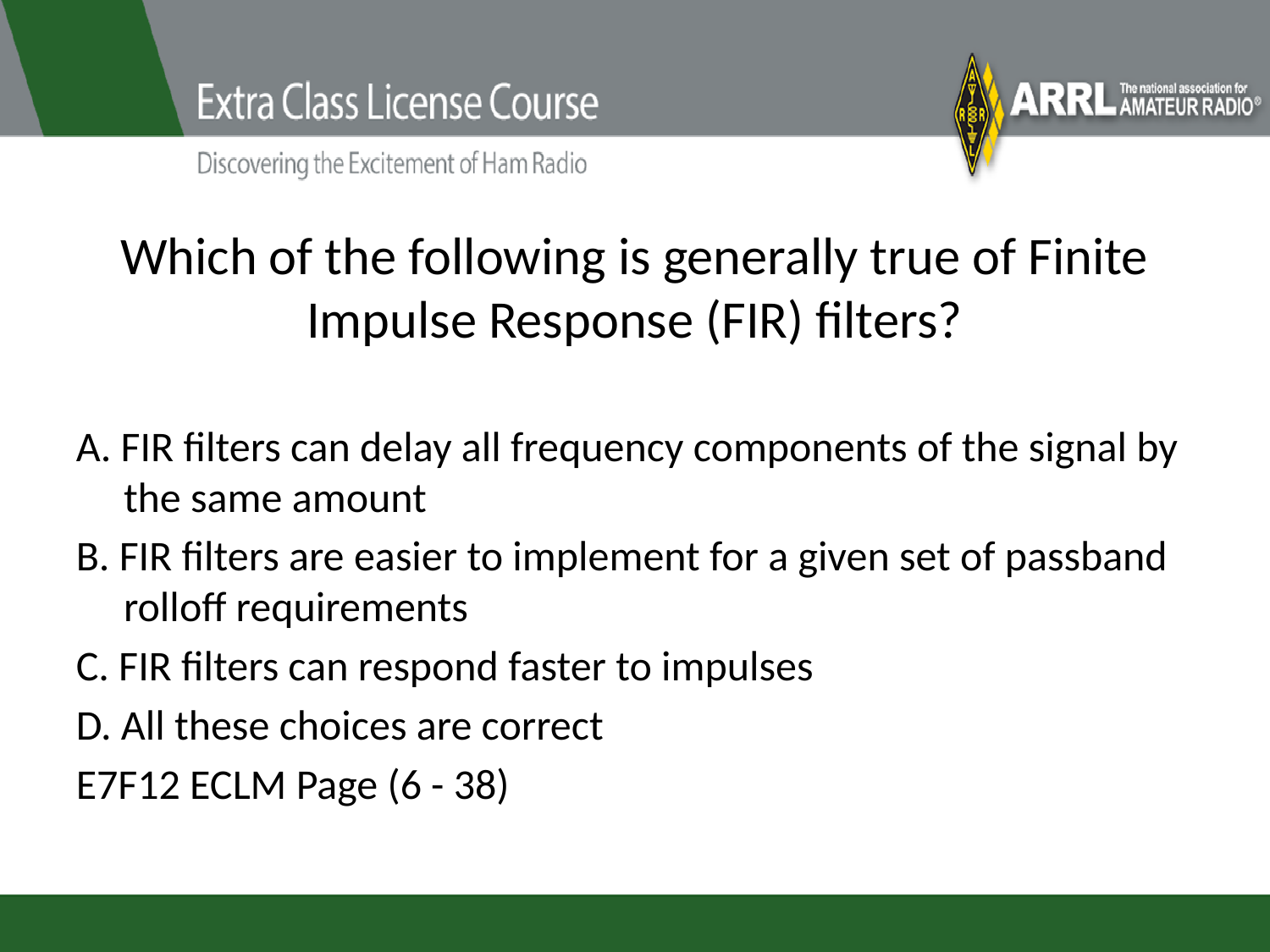

# Which of the following is generally true of Finite Impulse Response (FIR) filters?
A. FIR filters can delay all frequency components of the signal by the same amount
B. FIR filters are easier to implement for a given set of passband rolloff requirements
C. FIR filters can respond faster to impulses
D. All these choices are correct
E7F12 ECLM Page (6 - 38)